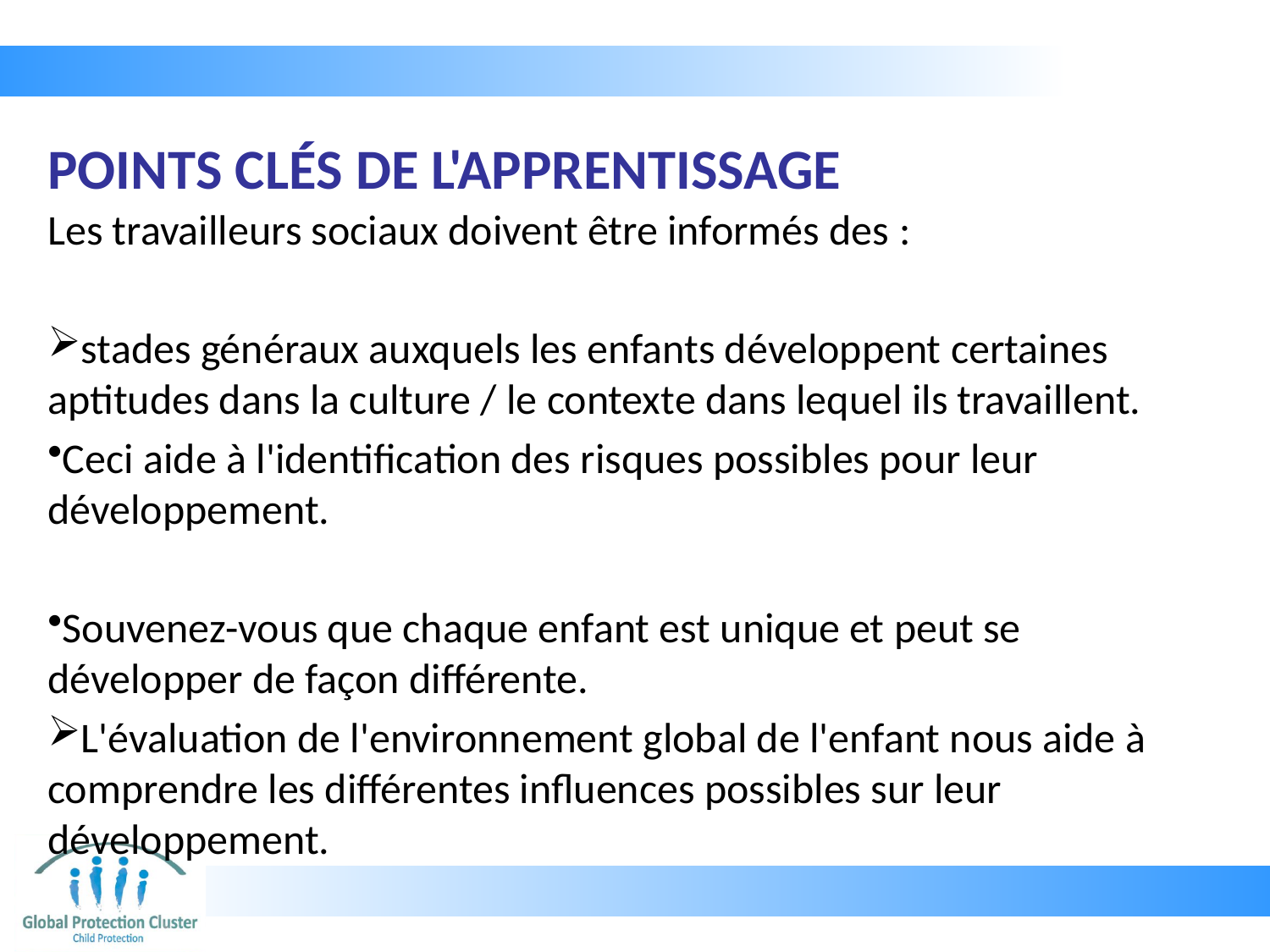

# POINTS CLÉS DE L'APPRENTISSAGE
Les travailleurs sociaux doivent être informés des :

stades généraux auxquels les enfants développent certaines aptitudes dans la culture / le contexte dans lequel ils travaillent.
Ceci aide à l'identification des risques possibles pour leur développement.

Souvenez-vous que chaque enfant est unique et peut se développer de façon différente.
L'évaluation de l'environnement global de l'enfant nous aide à comprendre les différentes influences possibles sur leur développement.